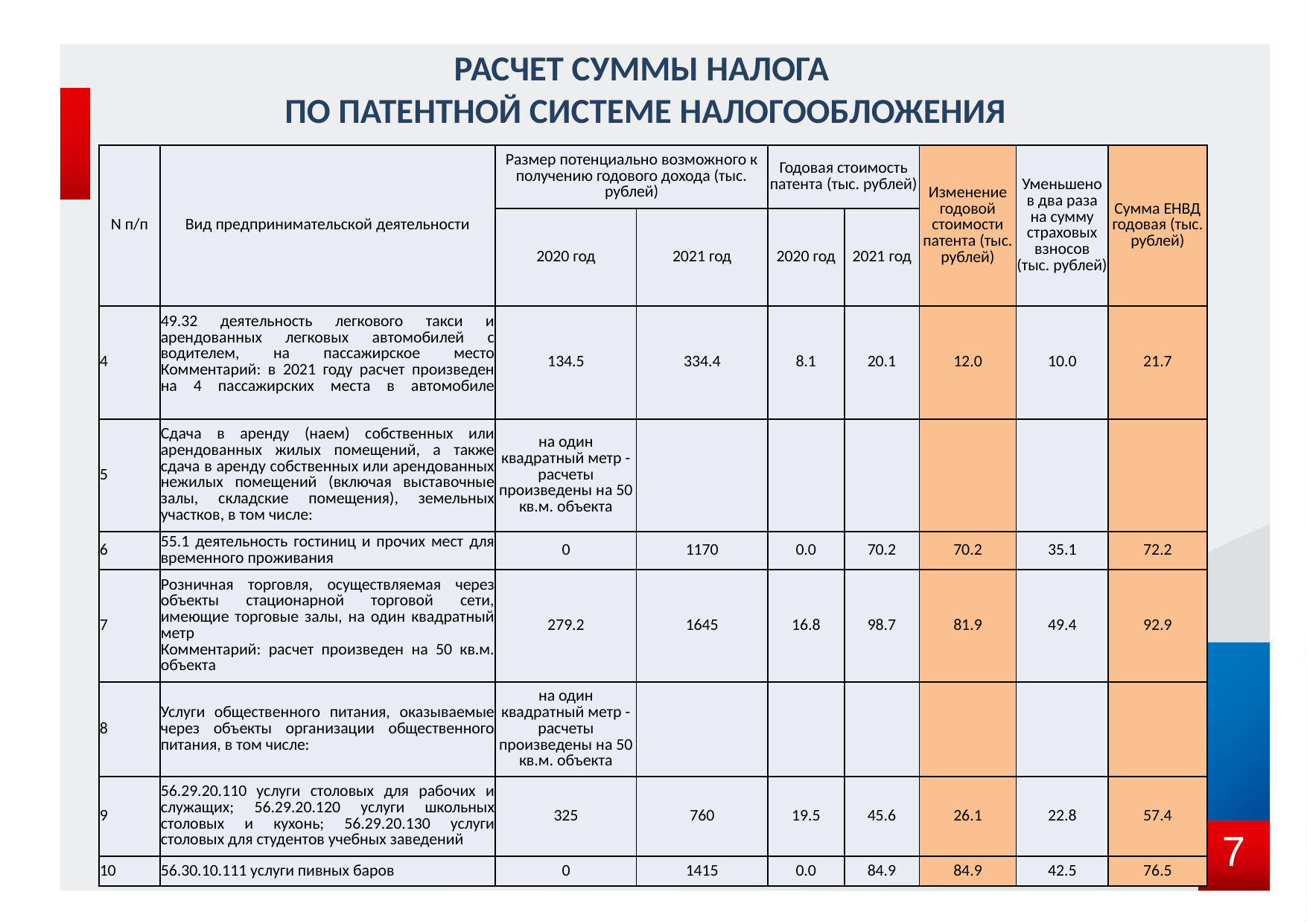

# РАСЧЕТ СУММЫ НАЛОГА ПО ПАТЕНТНОЙ СИСТЕМЕ НАЛОГООБЛОЖЕНИЯ
| N п/п | Вид предпринимательской деятельности | Размер потенциально возможного к получению годового дохода (тыс. рублей) |  | Годовая стоимость патента (тыс. рублей) |  | Изменение годовой стоимости патента (тыс. рублей) | Уменьшено в два раза на сумму страховых взносов (тыс. рублей) | Сумма ЕНВД годовая (тыс. рублей) |
| --- | --- | --- | --- | --- | --- | --- | --- | --- |
|  |  | 2020 год | 2021 год | 2020 год | 2021 год |  |  |  |
| 4 | 49.32 деятельность легкового такси и арендованных легковых автомобилей с водителем, на пассажирское место Комментарий: в 2021 году расчет произведен на 4 пассажирских места в автомобиле | 134.5 | 334.4 | 8.1 | 20.1 | 12.0 | 10.0 | 21.7 |
| 5 | Сдача в аренду (наем) собственных или арендованных жилых помещений, а также сдача в аренду собственных или арендованных нежилых помещений (включая выставочные залы, складские помещения), земельных участков, в том числе: | на один квадратный метр - расчеты произведены на 50 кв.м. объекта |  |  |  |  |  |  |
| 6 | 55.1 деятельность гостиниц и прочих мест для временного проживания | 0 | 1170 | 0.0 | 70.2 | 70.2 | 35.1 | 72.2 |
| 7 | Розничная торговля, осуществляемая через объекты стационарной торговой сети, имеющие торговые залы, на один квадратный метр Комментарий: расчет произведен на 50 кв.м. объекта | 279.2 | 1645 | 16.8 | 98.7 | 81.9 | 49.4 | 92.9 |
| 8 | Услуги общественного питания, оказываемые через объекты организации общественного питания, в том числе: | на один квадратный метр - расчеты произведены на 50 кв.м. объекта |  |  |  |  |  |  |
| 9 | 56.29.20.110 услуги столовых для рабочих и служащих; 56.29.20.120 услуги школьных столовых и кухонь; 56.29.20.130 услуги столовых для студентов учебных заведений | 325 | 760 | 19.5 | 45.6 | 26.1 | 22.8 | 57.4 |
| 10 | 56.30.10.111 услуги пивных баров | 0 | 1415 | 0.0 | 84.9 | 84.9 | 42.5 | 76.5 |
7